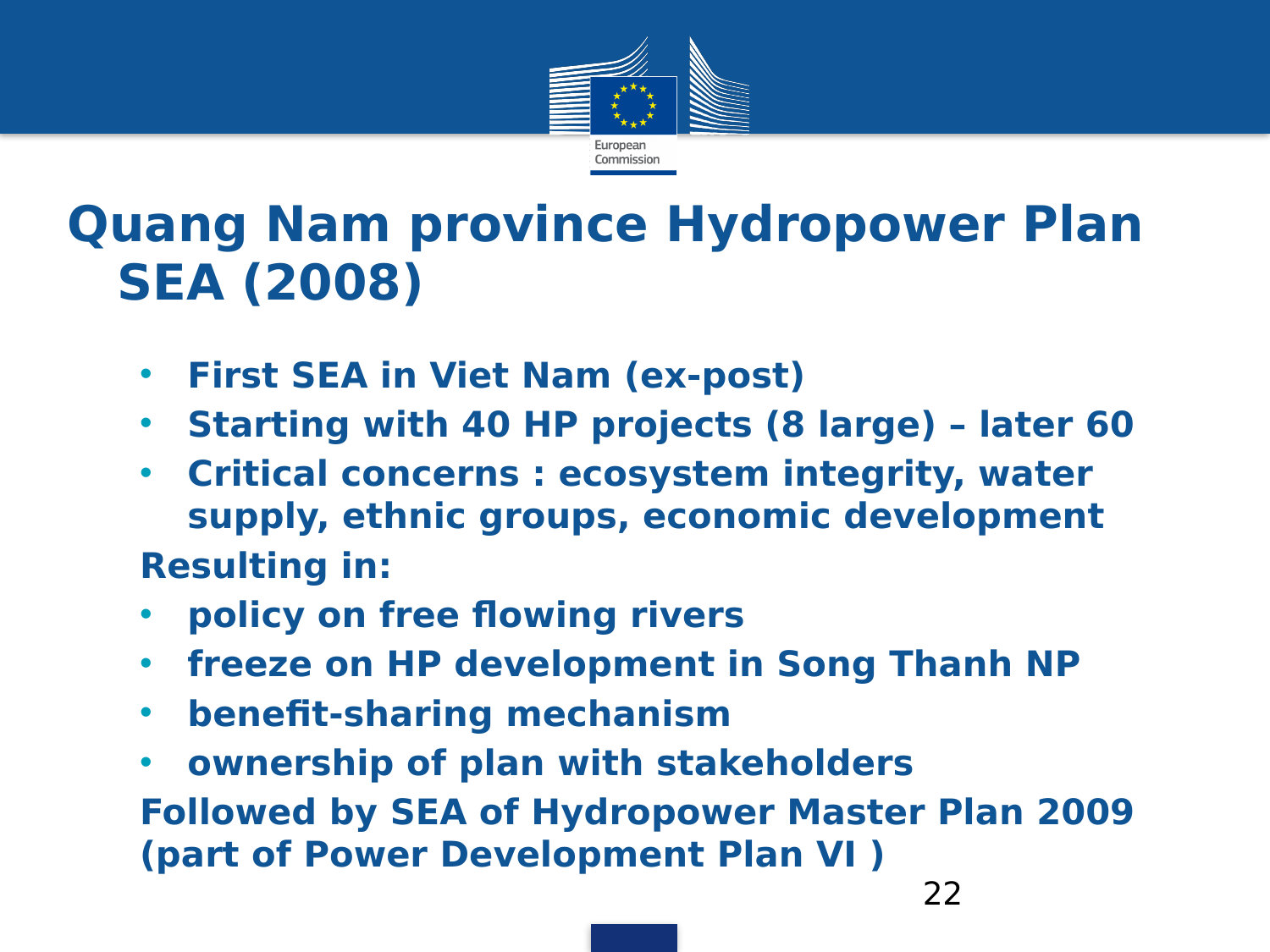

# Quang Nam province Hydropower Plan SEA (2008)
First SEA in Viet Nam (ex-post)
Starting with 40 HP projects (8 large) – later 60
Critical concerns : ecosystem integrity, water supply, ethnic groups, economic development
Resulting in:
policy on free flowing rivers
freeze on HP development in Song Thanh NP
benefit-sharing mechanism
ownership of plan with stakeholders
Followed by SEA of Hydropower Master Plan 2009 (part of Power Development Plan VI )

22